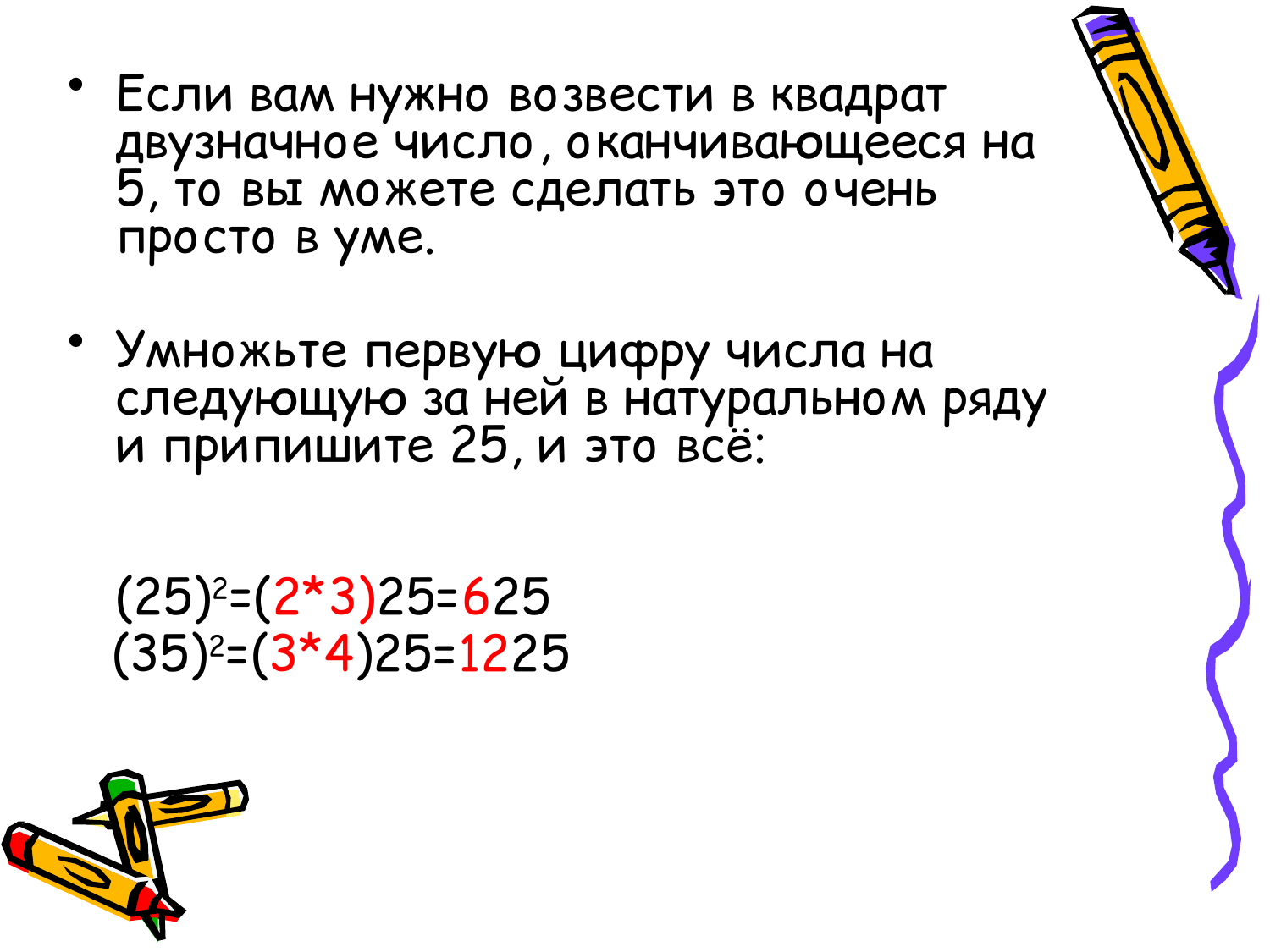

Если вам нужно возвести в квадрат двузначное число, оканчивающееся на 5, то вы можете сделать это очень просто в уме.

Умножьте первую цифру числа на следующую за ней в натуральном ряду и припишите 25, и это всё:
(25)2=(2*3)25=625
   (35)2=(3*4)25=1225